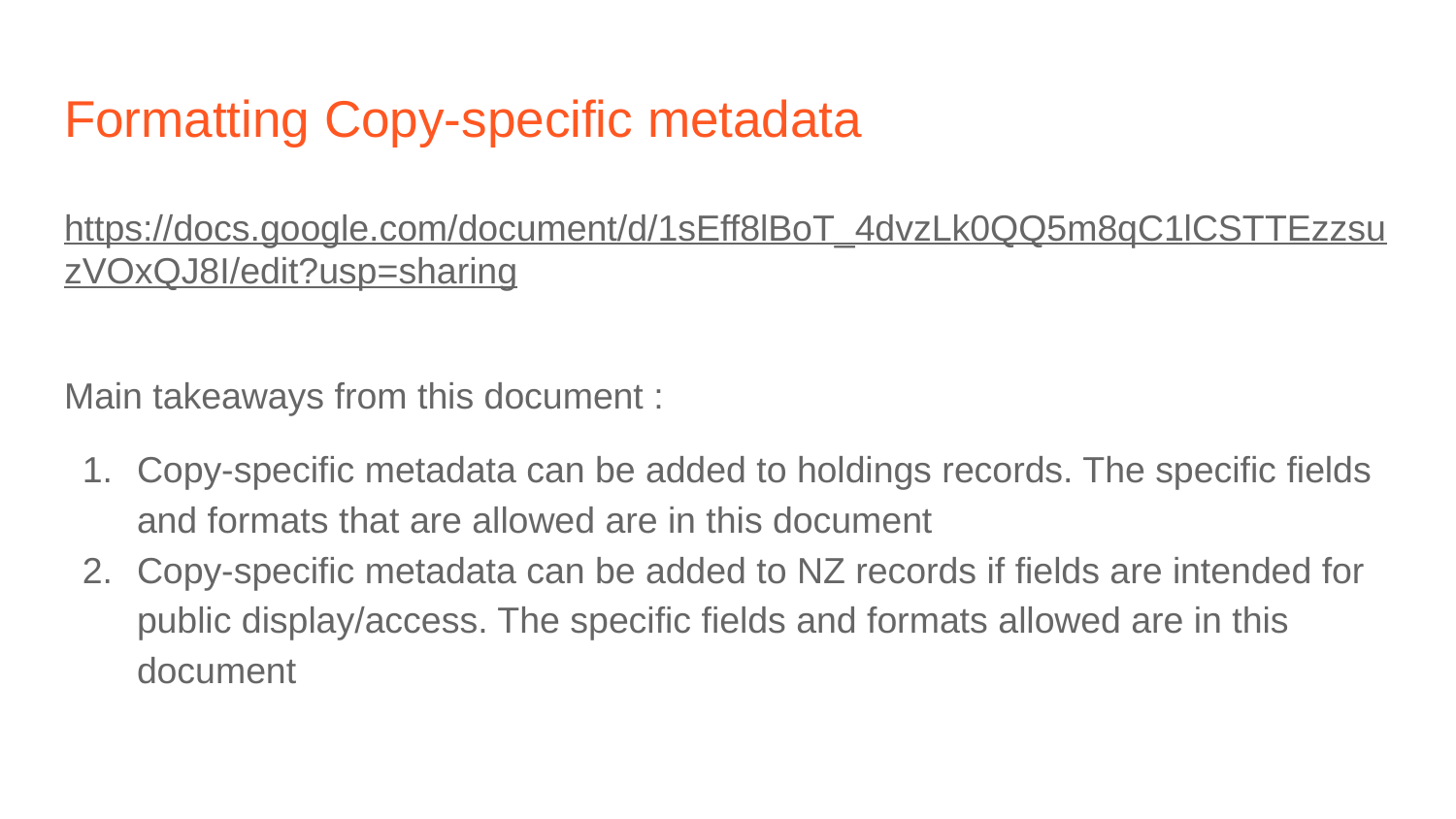

# Formatting Copy-specific metadata
https://docs.google.com/document/d/1sEff8lBoT_4dvzLk0QQ5m8qC1lCSTTEzzsuzVOxQJ8I/edit?usp=sharing
Main takeaways from this document :
Copy-specific metadata can be added to holdings records. The specific fields and formats that are allowed are in this document
Copy-specific metadata can be added to NZ records if fields are intended for public display/access. The specific fields and formats allowed are in this document